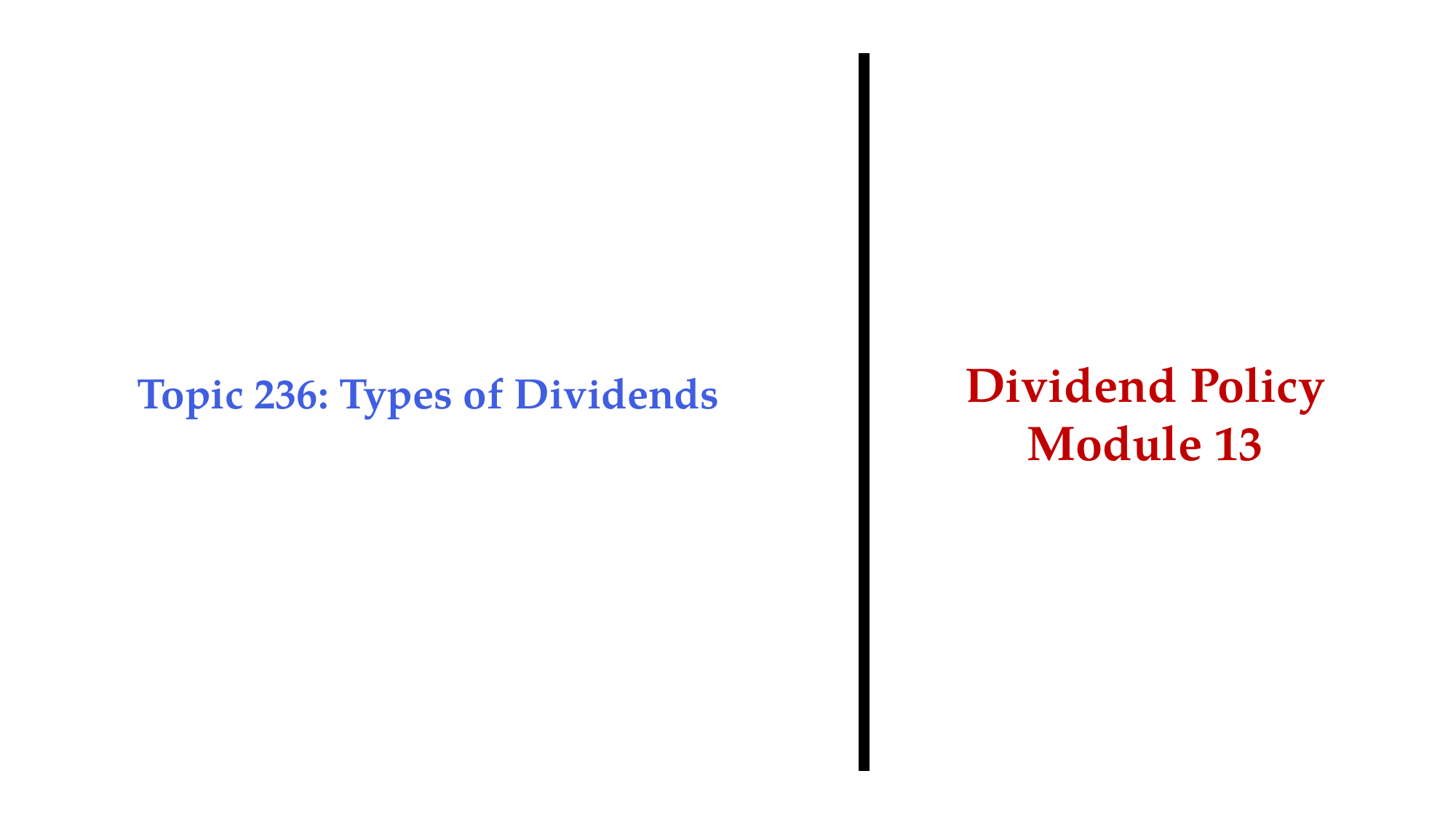

Topic 236: Types of Dividends
Dividend Policy
Module 13